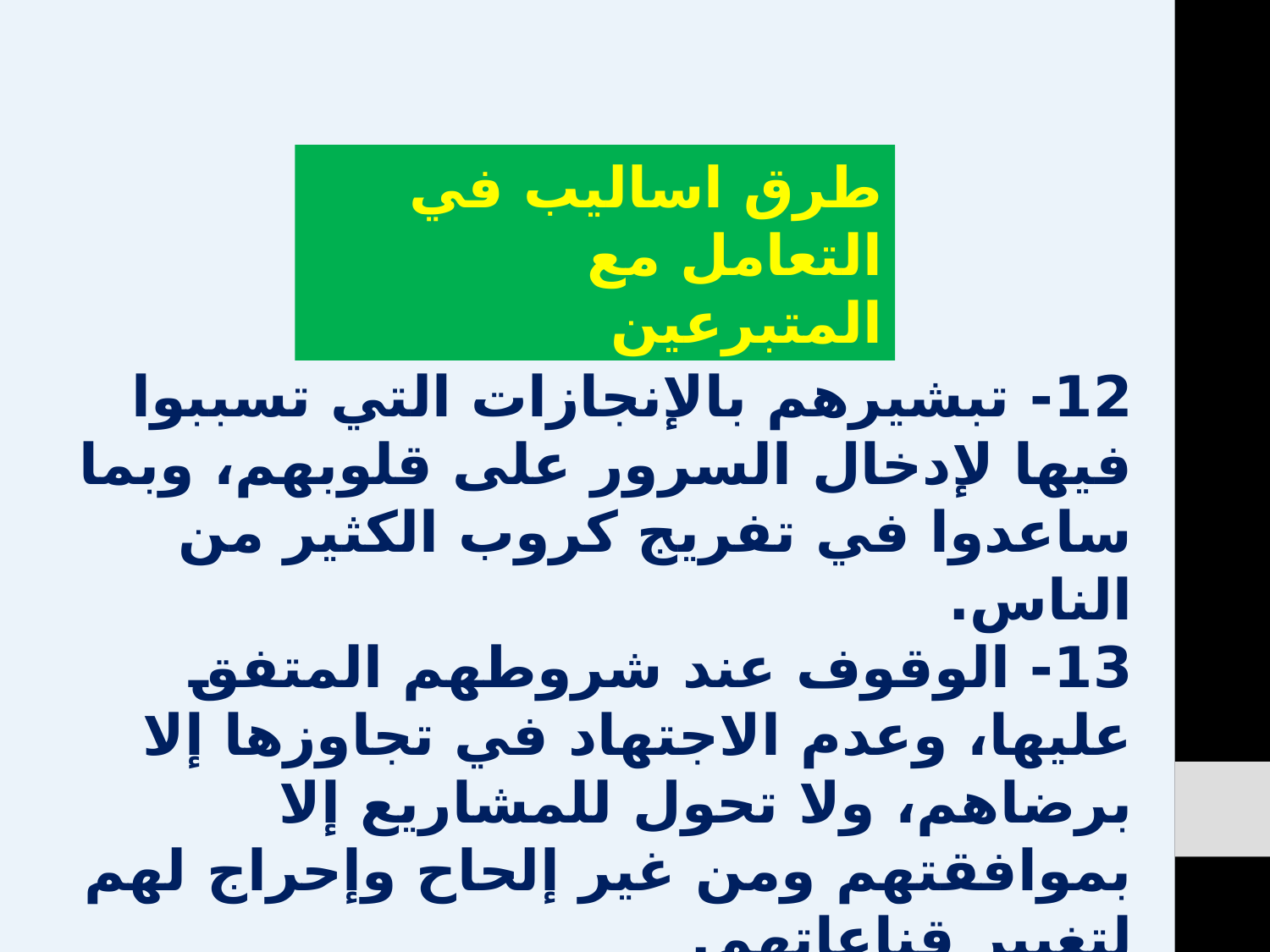

طرق اساليب في التعامل مع المتبرعين
12- تبشيرهم بالإنجازات التي تسببوا فيها لإدخال السرور على قلوبهم، وبما ساعدوا في تفريج كروب الكثير من الناس.
13- الوقوف عند شروطهم المتفق عليها، وعدم الاجتهاد في تجاوزها إلا برضاهم، ولا تحول للمشاريع إلا بموافقتهم ومن غير إلحاح وإحراج لهم لتغيير قناعاتهم.